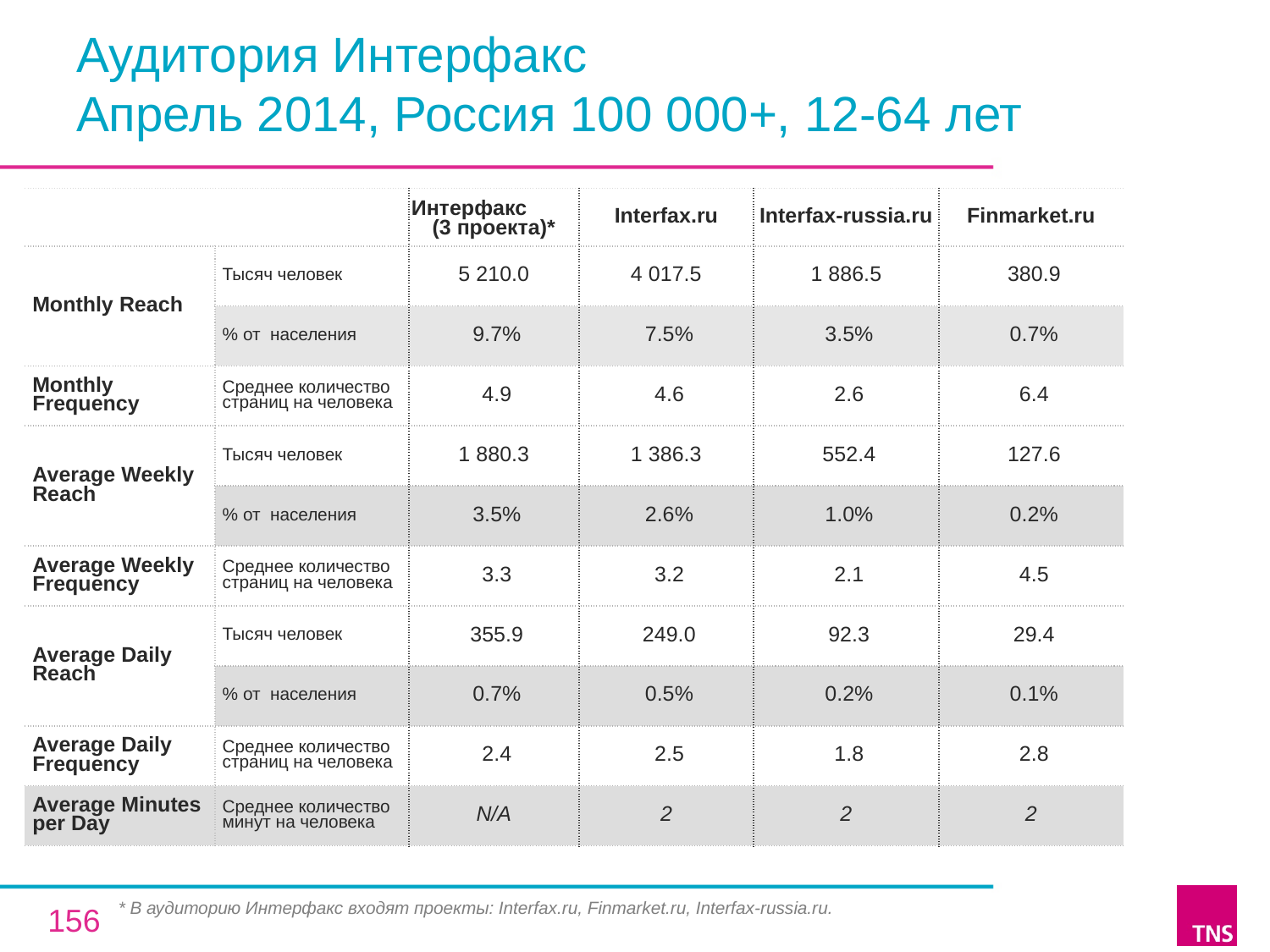

# Аудитория Интерфакс Апрель 2014, Россия 100 000+, 12-64 лет
|  |  | Интерфакс (3 проекта)\* | Interfax.ru | Interfax-russia.ru | Finmarket.ru |
| --- | --- | --- | --- | --- | --- |
| Monthly Reach | Тысяч человек | 5 210.0 | 4 017.5 | 1 886.5 | 380.9 |
|  | % от населения | 9.7% | 7.5% | 3.5% | 0.7% |
| Monthly Frequency | Среднее количество страниц на человека | 4.9 | 4.6 | 2.6 | 6.4 |
| Average Weekly Reach | Тысяч человек | 1 880.3 | 1 386.3 | 552.4 | 127.6 |
|  | % от населения | 3.5% | 2.6% | 1.0% | 0.2% |
| Average Weekly Frequency | Среднее количество страниц на человека | 3.3 | 3.2 | 2.1 | 4.5 |
| Average Daily Reach | Тысяч человек | 355.9 | 249.0 | 92.3 | 29.4 |
|  | % от населения | 0.7% | 0.5% | 0.2% | 0.1% |
| Average Daily Frequency | Среднее количество страниц на человека | 2.4 | 2.5 | 1.8 | 2.8 |
| Average Minutes per Day | Среднее количество минут на человека | N/A | 2 | 2 | 2 |
* В аудиторию Интерфакс входят проекты: Interfax.ru, Finmarket.ru, Interfax-russia.ru.
156